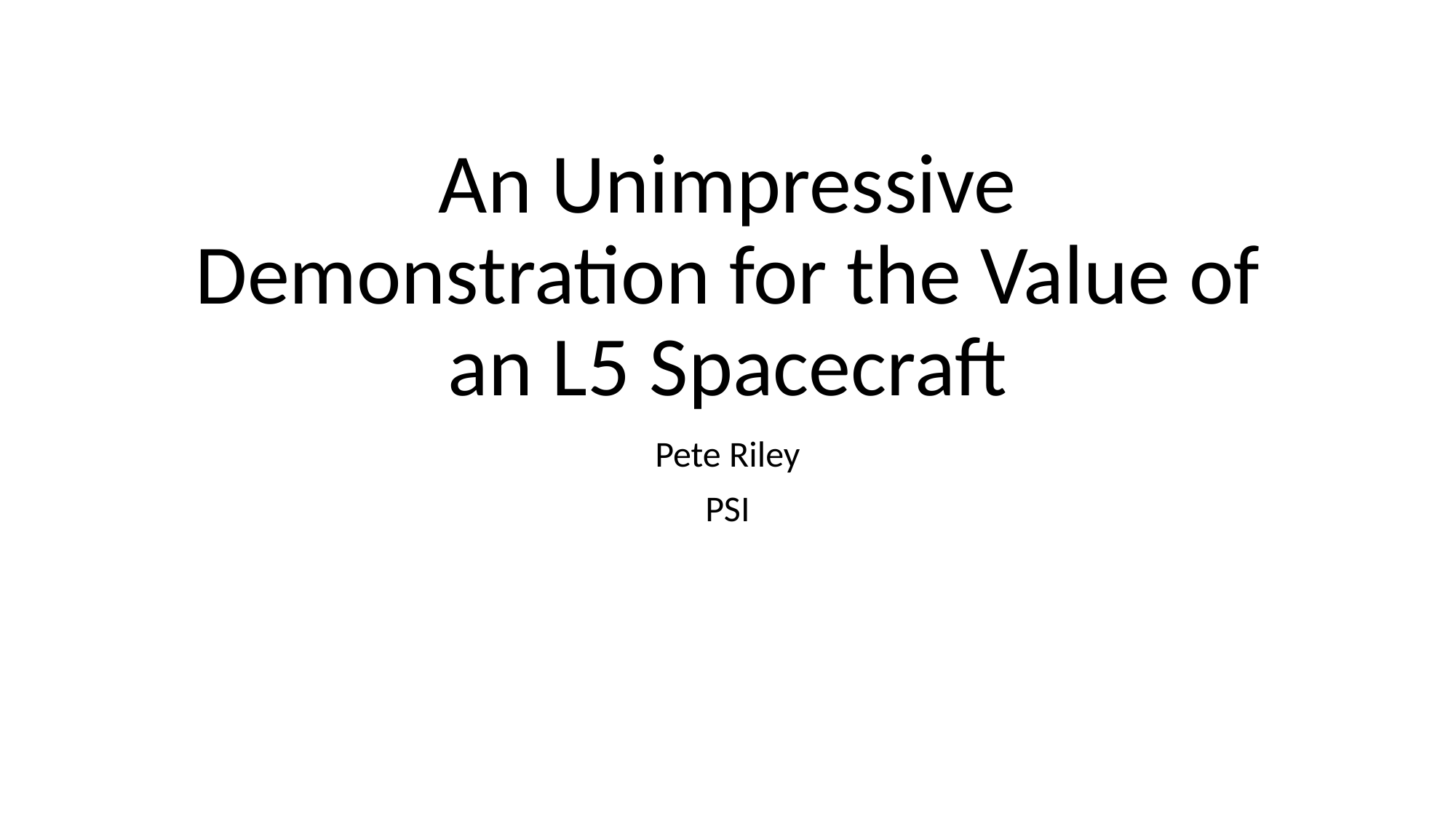

# An Unimpressive Demonstration for the Value of an L5 Spacecraft
Pete Riley
PSI